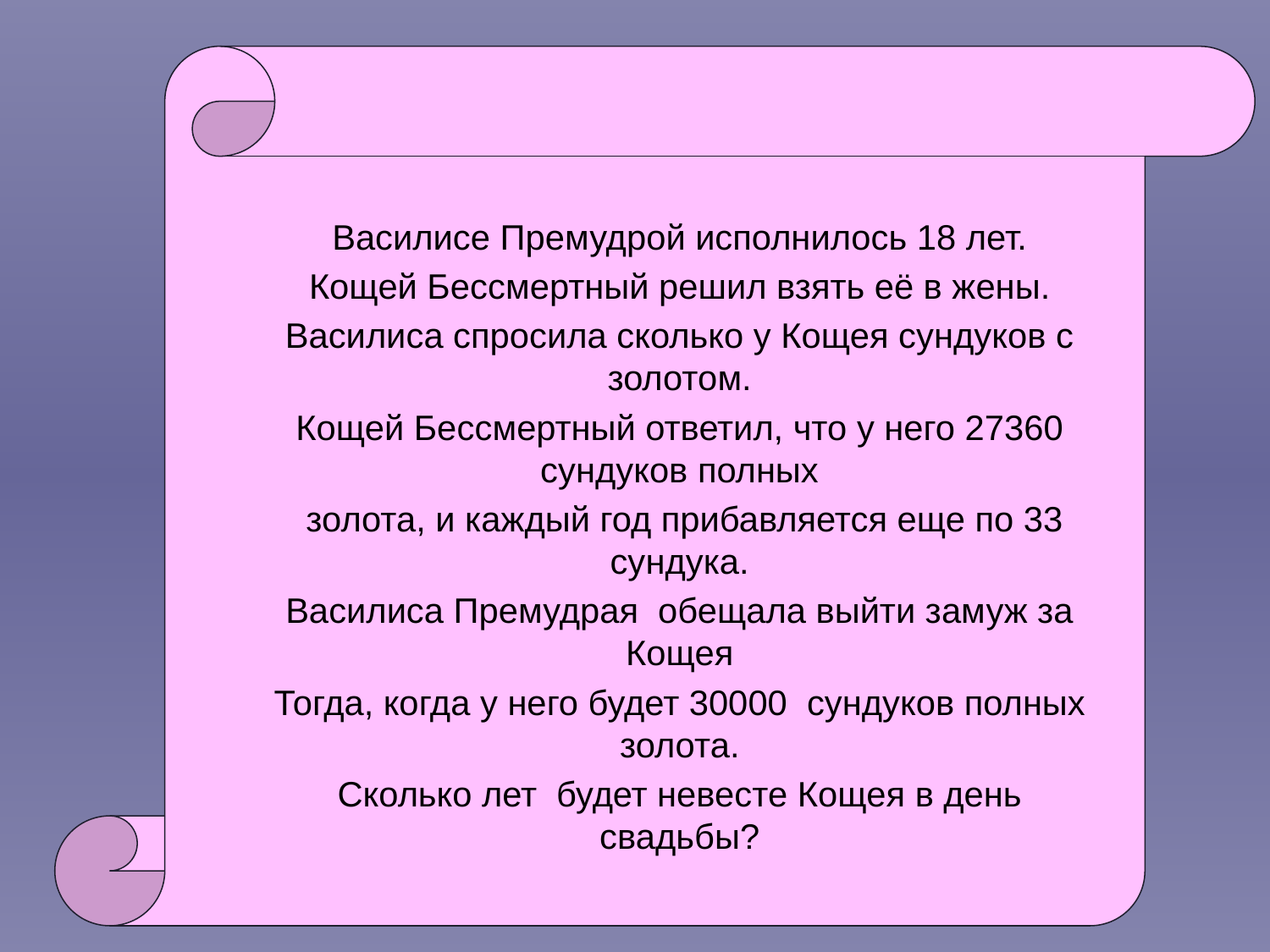

Василисе Премудрой исполнилось 18 лет.
Кощей Бессмертный решил взять её в жены.
Василиса спросила сколько у Кощея сундуков с золотом.
Кощей Бессмертный ответил, что у него 27360 сундуков полных
 золота, и каждый год прибавляется еще по 33 сундука.
Василиса Премудрая  обещала выйти замуж за Кощея
Тогда, когда у него будет 30000  сундуков полных золота.
Сколько лет  будет невесте Кощея в день свадьбы?